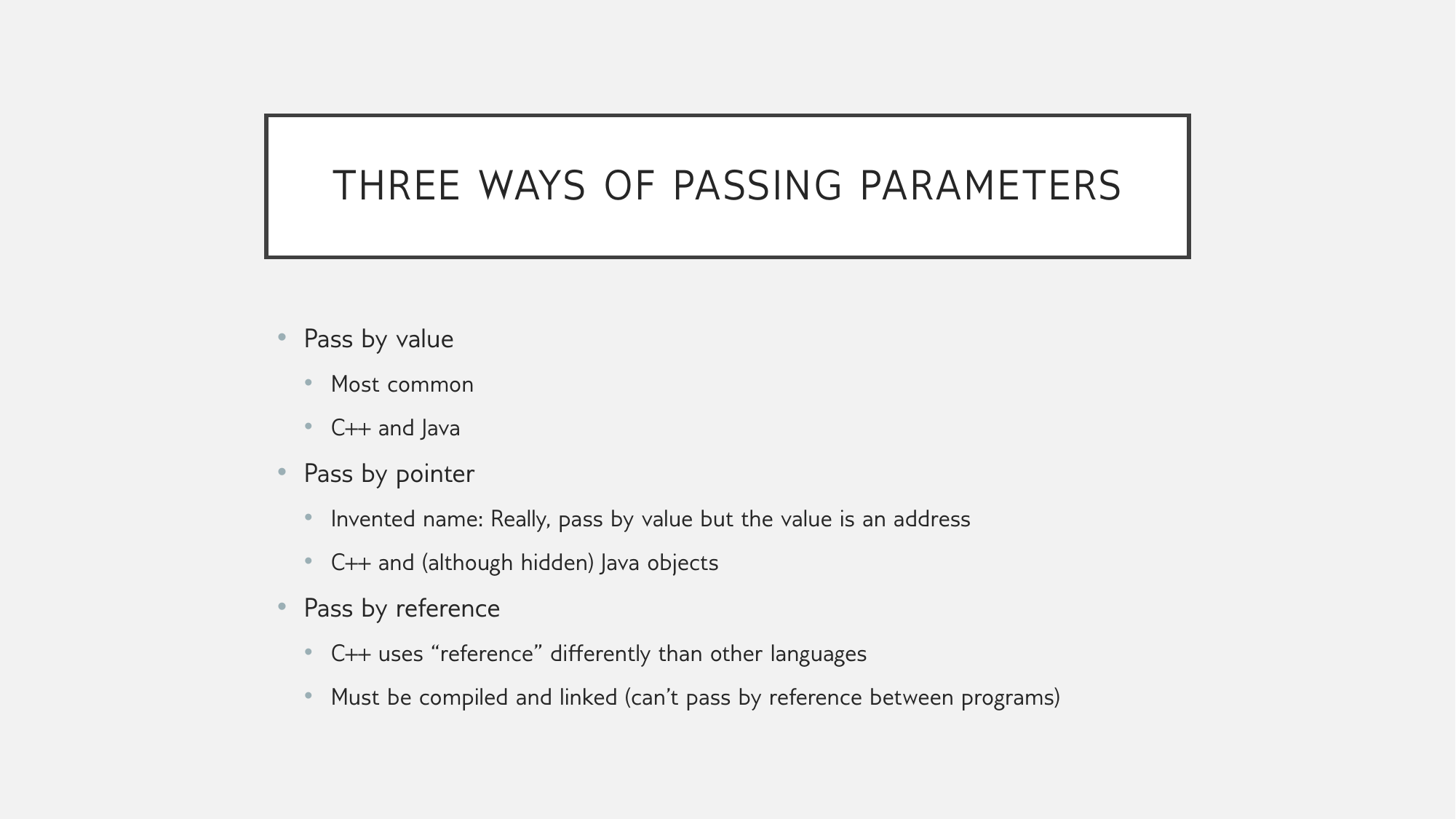

# Three Ways of passing Parameters
Pass by value
Most common
C++ and Java
Pass by pointer
Invented name: Really, pass by value but the value is an address
C++ and (although hidden) Java objects
Pass by reference
C++ uses “reference” differently than other languages
Must be compiled and linked (can’t pass by reference between programs)